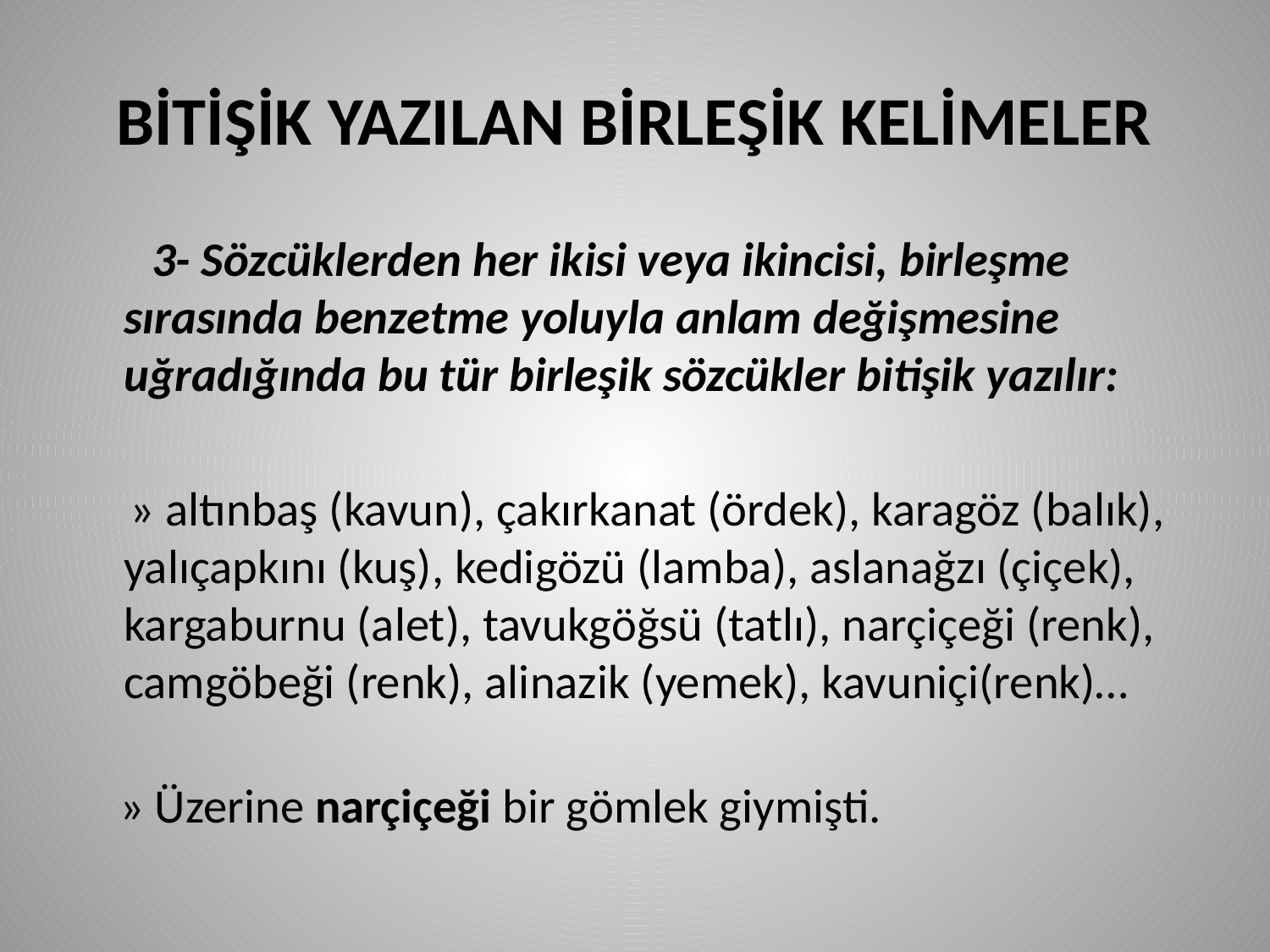

# BİTİŞİK YAZILAN BİRLEŞİK KELİMELER
       3- Sözcüklerden her ikisi veya ikincisi, birleşme sırasında benzetme yoluyla anlam değişmesine uğradığında bu tür birleşik sözcükler bitişik yazılır:

     » altınbaş (kavun), çakırkanat (ördek), karagöz (balık), yalıçapkını (kuş), kedigözü (lamba), aslanağzı (çiçek), kargaburnu (alet), tavukgöğsü (tatlı), narçiçeği (renk), camgöbeği (renk), alinazik (yemek), kavuniçi(renk)…
    » Üzerine narçiçeği bir gömlek giymişti.